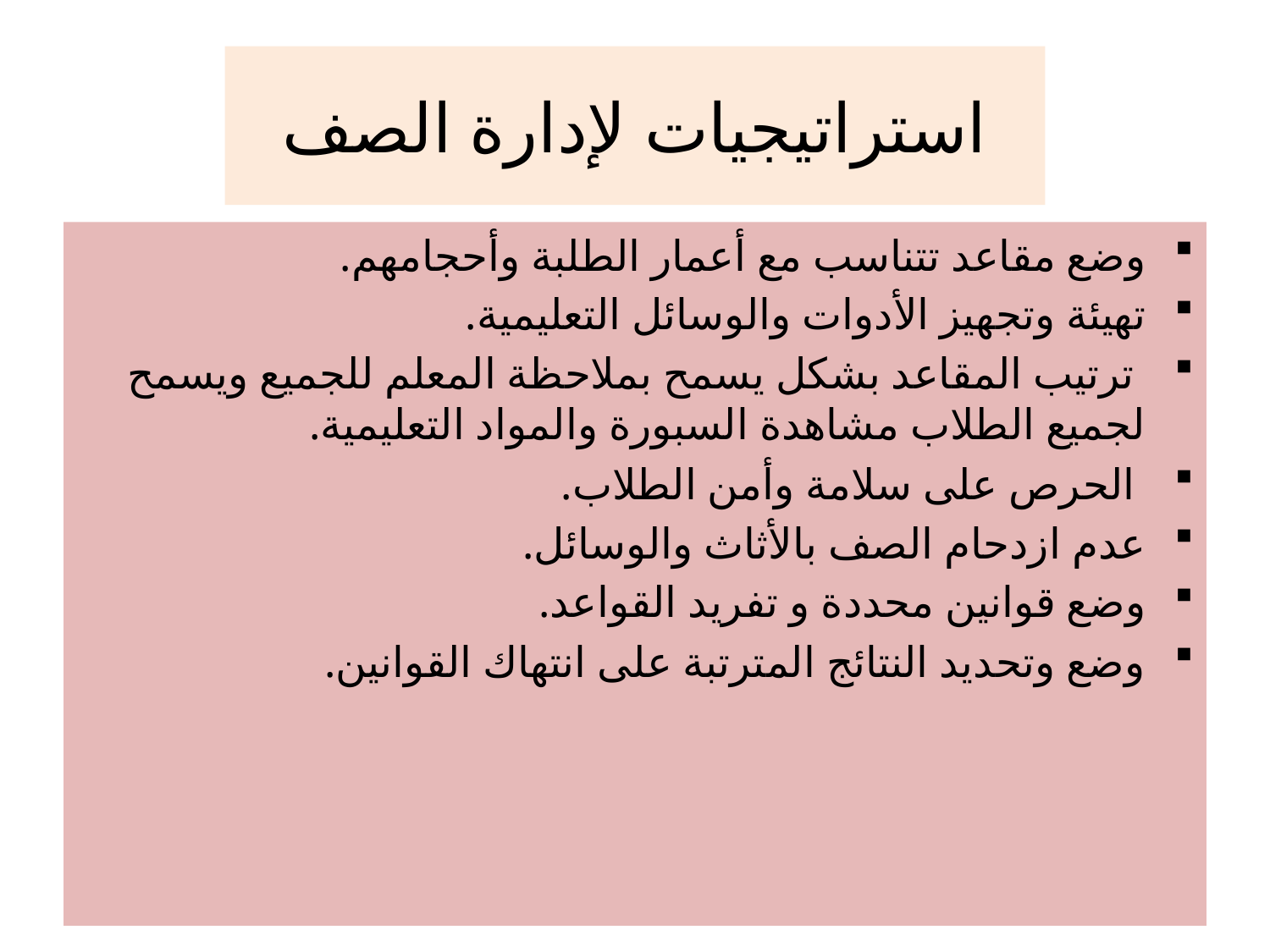

# استراتيجيات لإدارة الصف
وضع مقاعد تتناسب مع أعمار الطلبة وأحجامهم.
تهيئة وتجهيز الأدوات والوسائل التعليمية.
 ترتيب المقاعد بشكل يسمح بملاحظة المعلم للجميع ويسمح لجميع الطلاب مشاهدة السبورة والمواد التعليمية.
 الحرص على سلامة وأمن الطلاب.
عدم ازدحام الصف بالأثاث والوسائل.
وضع قوانين محددة و تفريد القواعد.
وضع وتحديد النتائج المترتبة على انتهاك القوانين.